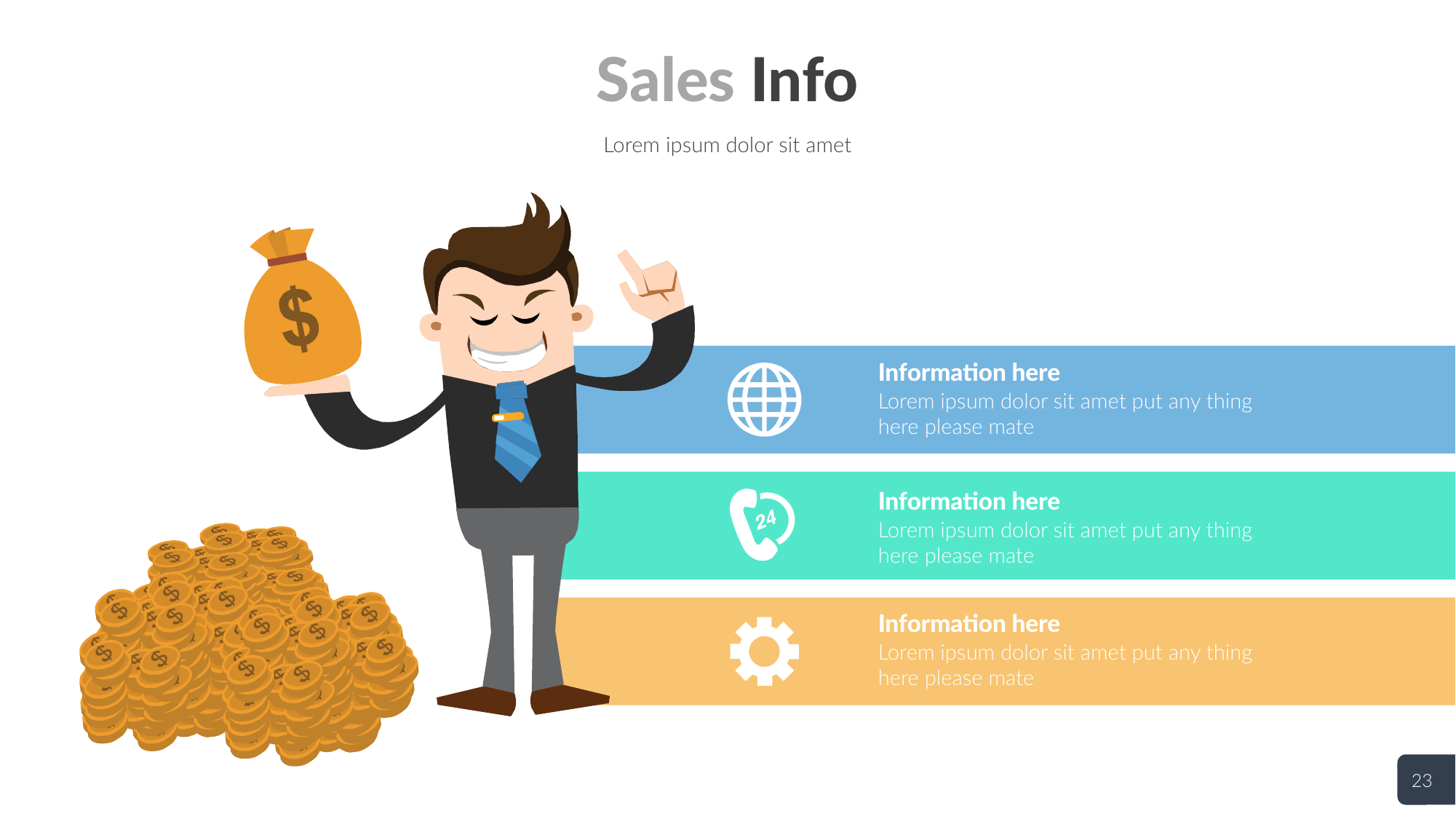

# Sales Info
Lorem ipsum dolor sit amet

Information here

Lorem ipsum dolor sit amet put any thing here please mate

Information here

Lorem ipsum dolor sit amet put any thing here please mate

Information here

Lorem ipsum dolor sit amet put any thing here please mate

23